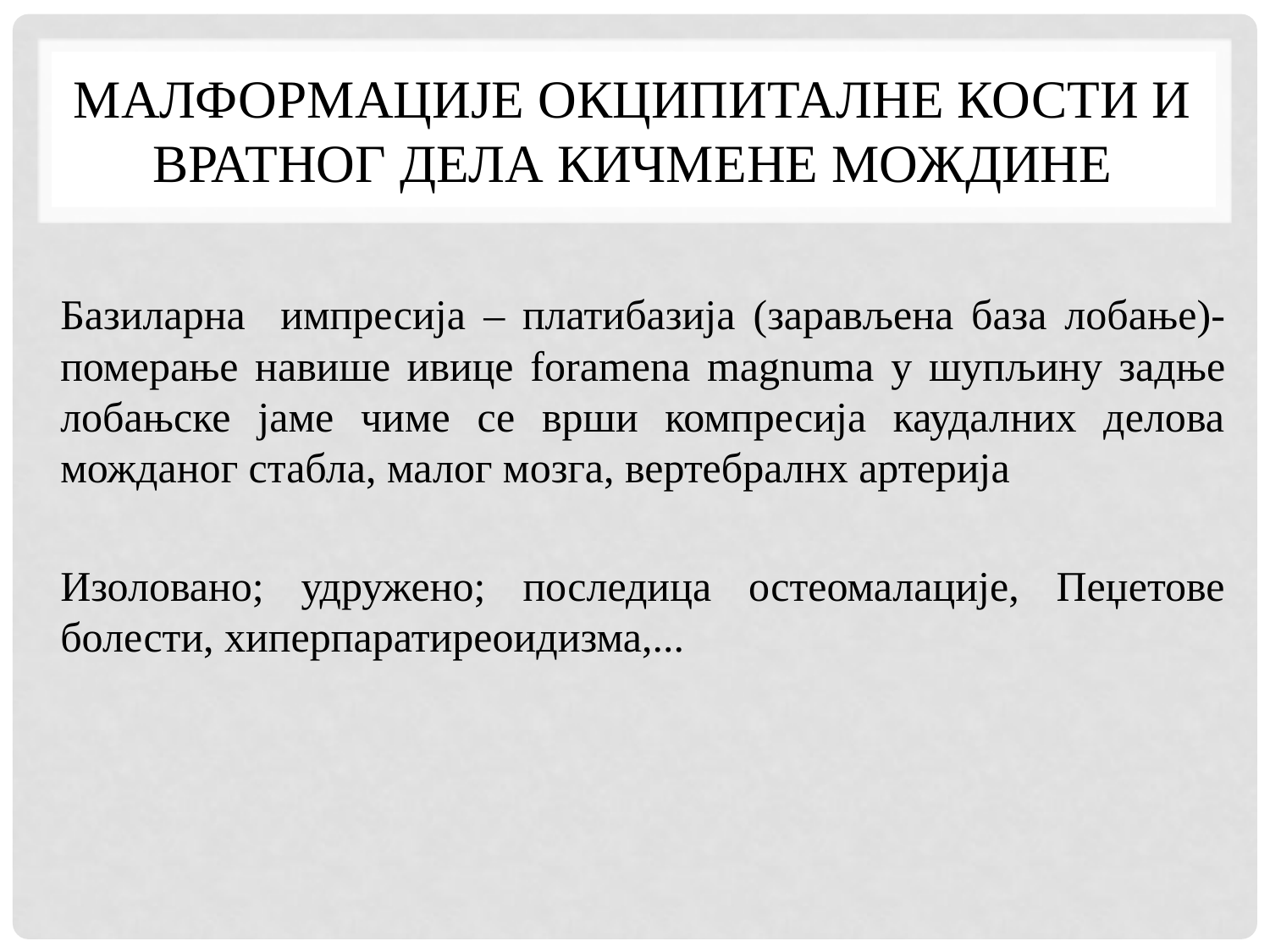

# Малформације окципиталне кости и вратног дела кичмене мождине

Базиларна  импресија – платибазија (зарављена база лобање)-померање навише ивице foramena magnuma у шупљину задње лобањске јаме чиме се врши компресија каудалних делова можданог стабла, малог мозга, вертебралнх артерија

Изоловано; удружено; последица остеомалације, Пеџетове болести, хиперпаратиреоидизма,...